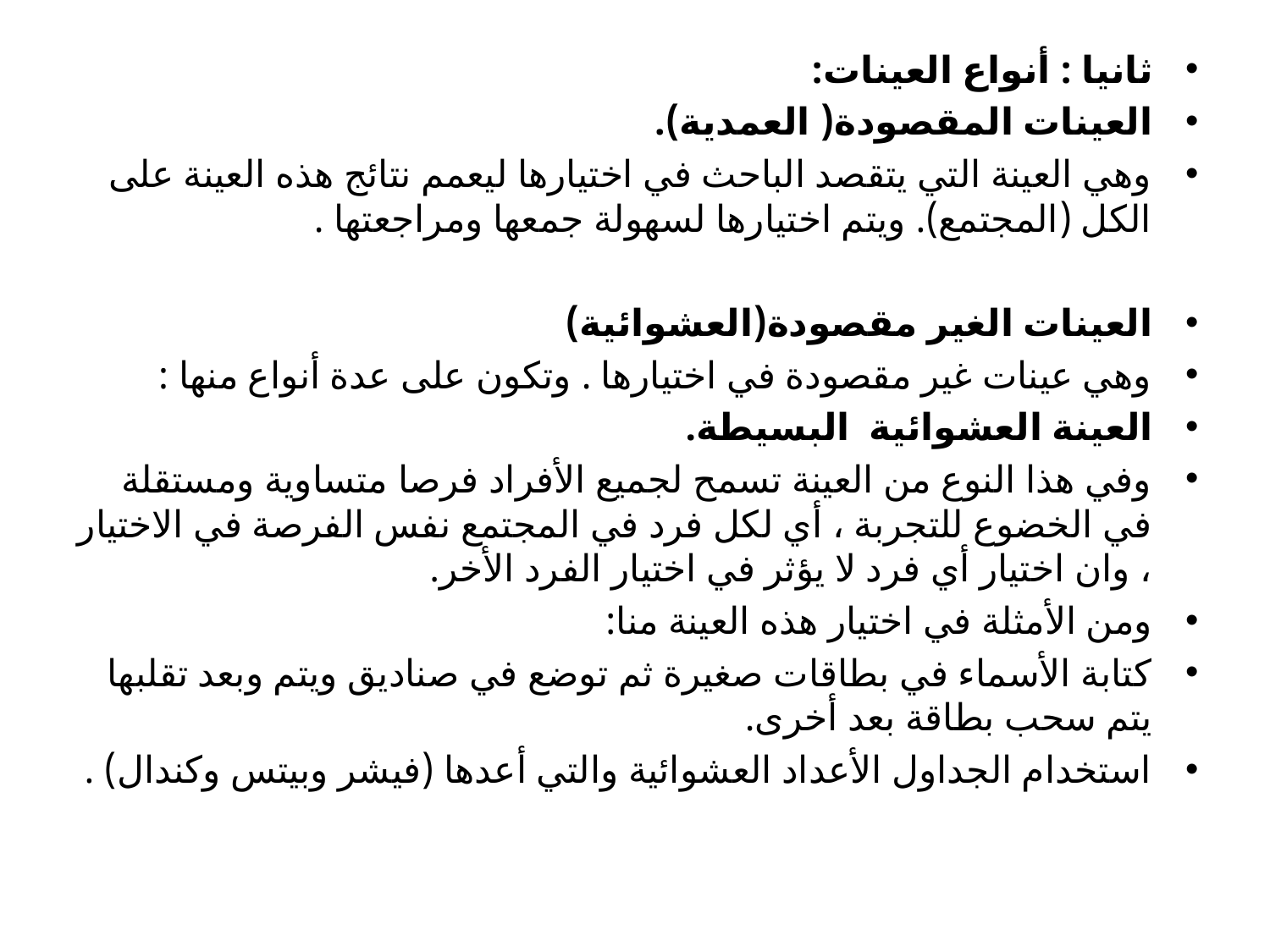

ثانيا : أنواع العينات:
العينات المقصودة( العمدية).
وهي العينة التي يتقصد الباحث في اختيارها ليعمم نتائج هذه العينة على الكل (المجتمع). ويتم اختيارها لسهولة جمعها ومراجعتها .

العينات الغير مقصودة(العشوائية)
وهي عينات غير مقصودة في اختيارها . وتكون على عدة أنواع منها :
العينة العشوائية  البسيطة.
وفي هذا النوع من العينة تسمح لجميع الأفراد فرصا متساوية ومستقلة في الخضوع للتجربة ، أي لكل فرد في المجتمع نفس الفرصة في الاختيار ، وان اختيار أي فرد لا يؤثر في اختيار الفرد الأخر.
ومن الأمثلة في اختيار هذه العينة منا:
كتابة الأسماء في بطاقات صغيرة ثم توضع في صناديق ويتم وبعد تقلبها يتم سحب بطاقة بعد أخرى.
استخدام الجداول الأعداد العشوائية والتي أعدها (فيشر وبيتس وكندال) .